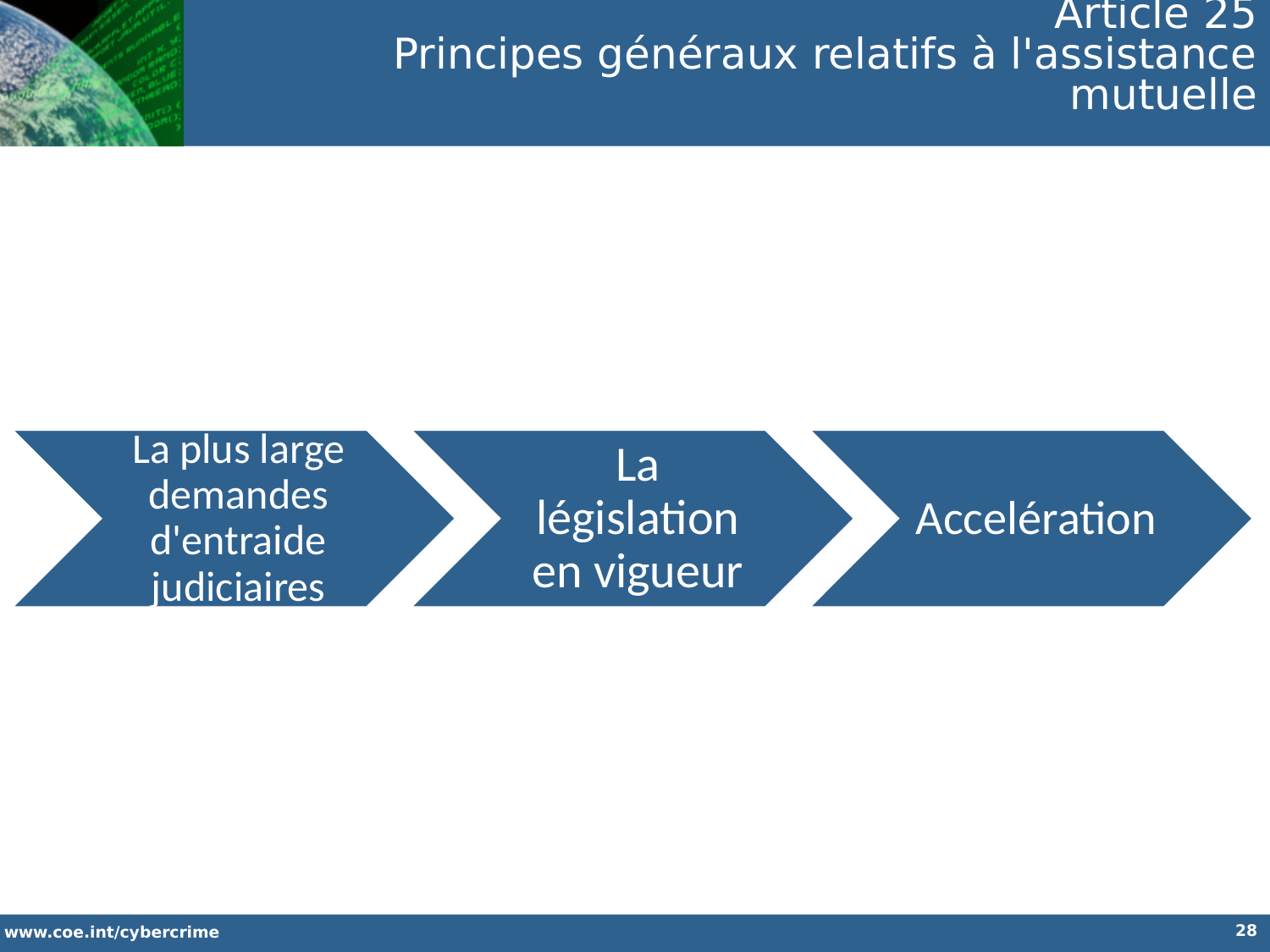

Article 25
Principes généraux relatifs à l'assistance mutuelle

La plus large demandes d'entraide judiciaires
La législation en vigueur
Accelération
28